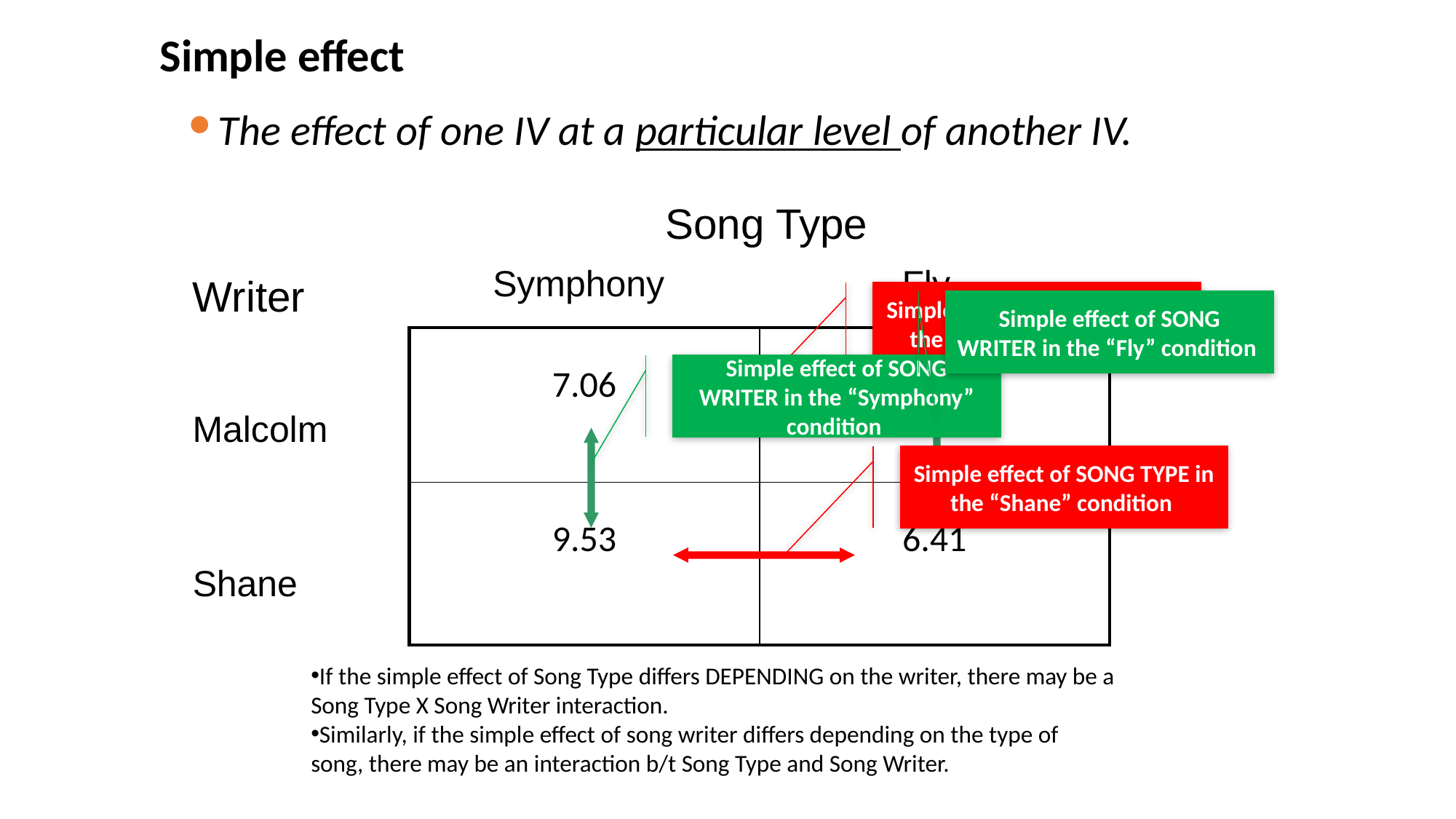

Simple effect
The effect of one IV at a particular level of another IV.
Song Type
Fly
Symphony
Writer

Simple effect of SONG TYPE in the “Malcolm” condition
Simple effect of SONG WRITER in the “Fly” condition
| 7.06 | 6.00 |
| --- | --- |
| 9.53 | 6.41 |
Simple effect of SONG WRITER in the “Symphony” condition

Malcolm

Simple effect of SONG TYPE in the “Shane” condition

Shane
If the simple effect of Song Type differs DEPENDING on the writer, there may be a Song Type X Song Writer interaction.
Similarly, if the simple effect of song writer differs depending on the type of song, there may be an interaction b/t Song Type and Song Writer.